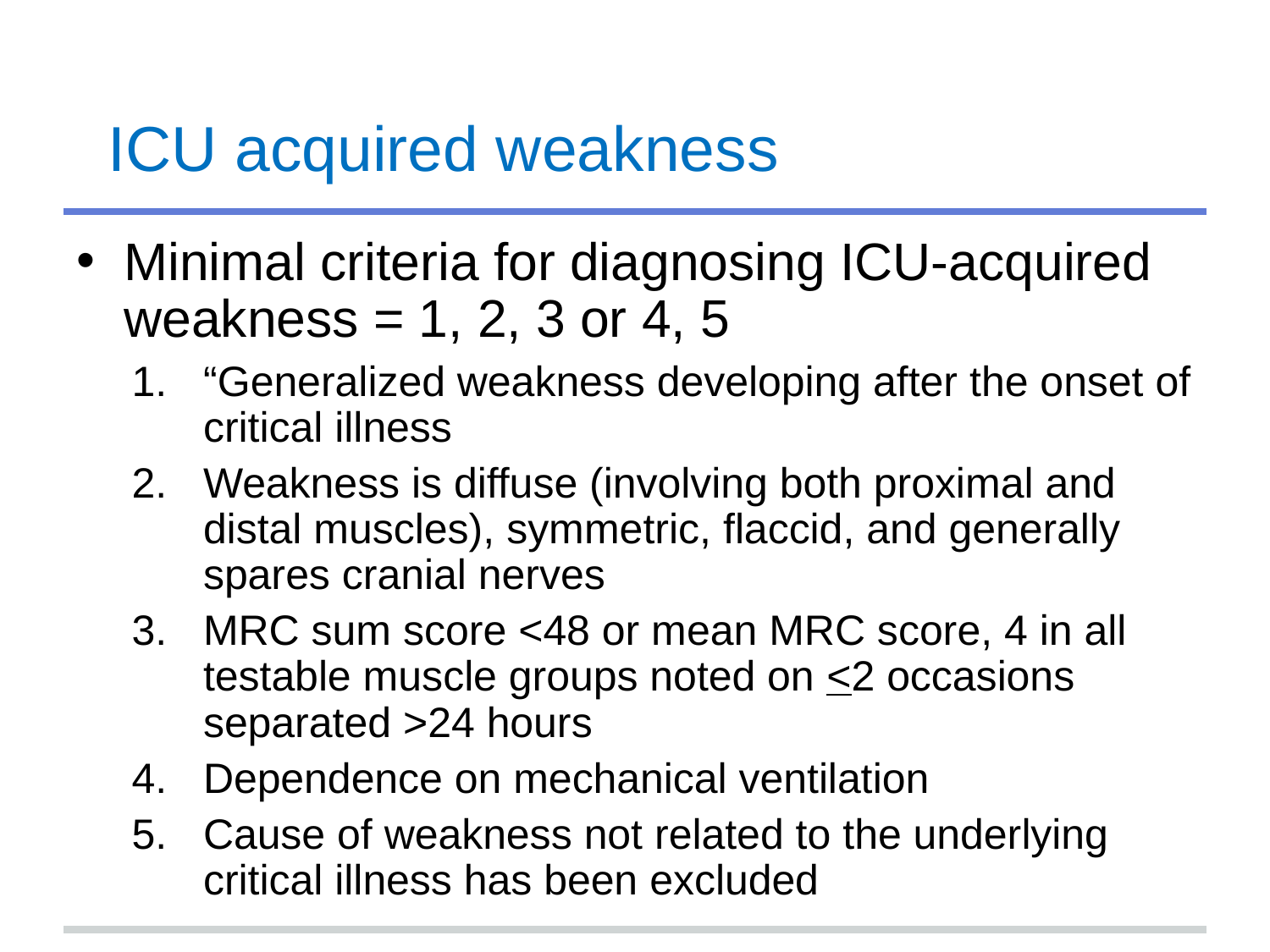

# ICU acquired weakness
Minimal criteria for diagnosing ICU-acquired weakness = 1, 2, 3 or 4, 5
“Generalized weakness developing after the onset of critical illness
Weakness is diffuse (involving both proximal and distal muscles), symmetric, flaccid, and generally spares cranial nerves
MRC sum score <48 or mean MRC score, 4 in all testable muscle groups noted on <2 occasions separated >24 hours
Dependence on mechanical ventilation
Cause of weakness not related to the underlying critical illness has been excluded